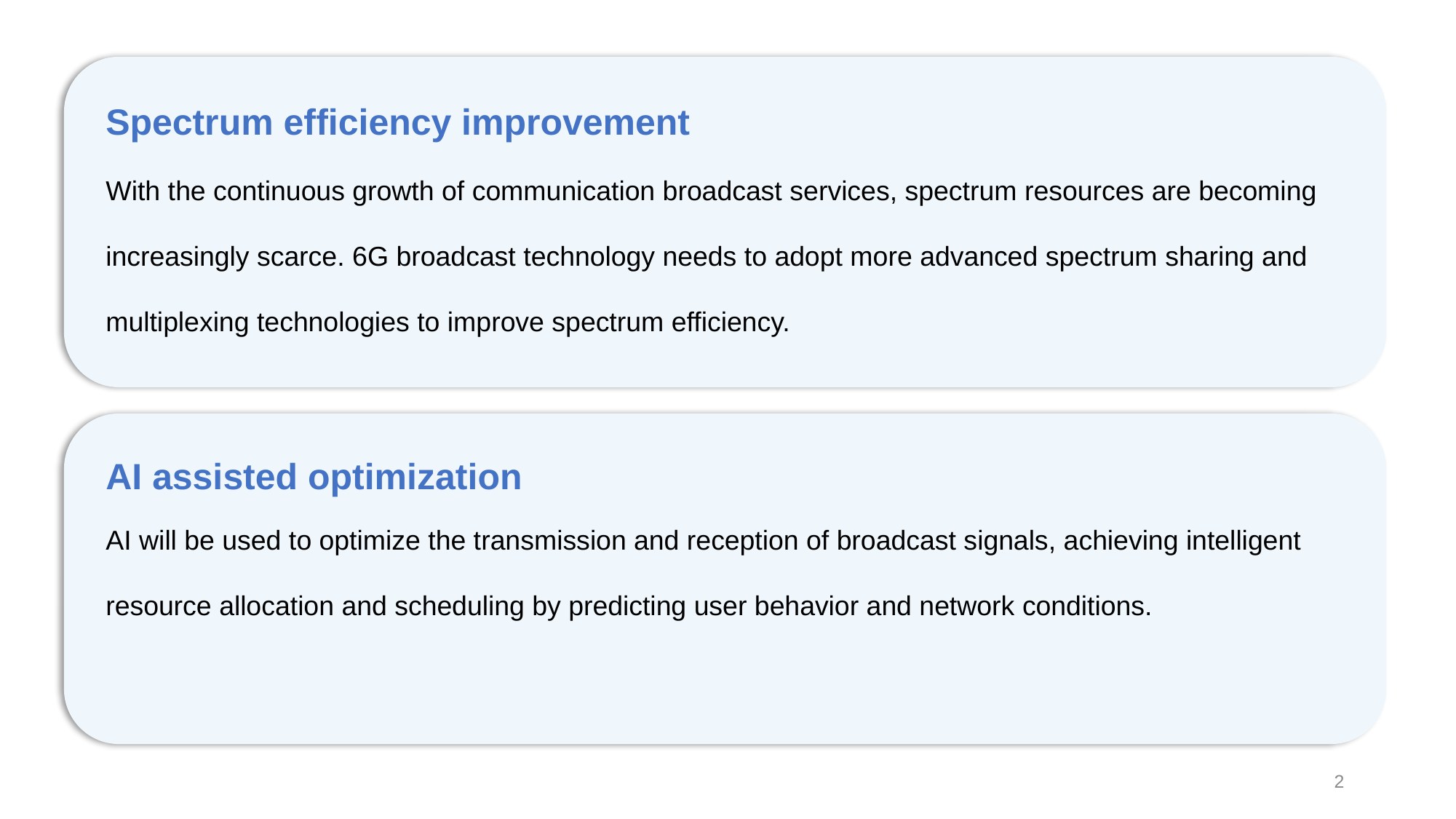

Spectrum efficiency improvement

With the continuous growth of communication broadcast services, spectrum resources are becoming increasingly scarce. 6G broadcast technology needs to adopt more advanced spectrum sharing and multiplexing technologies to improve spectrum efficiency.
AI assisted optimization

AI will be used to optimize the transmission and reception of broadcast signals, achieving intelligent resource allocation and scheduling by predicting user behavior and network conditions.
2